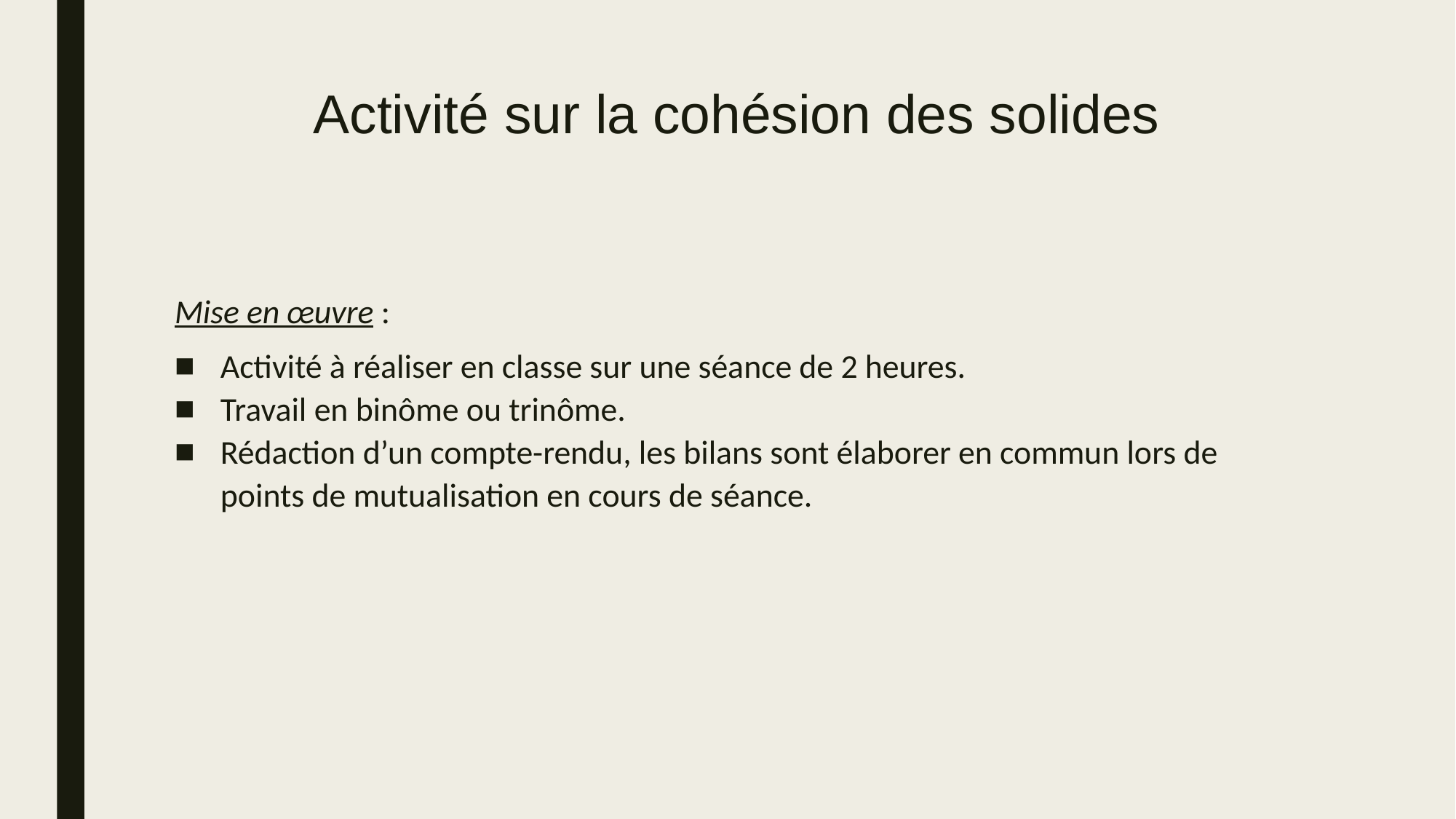

# Activité sur la cohésion des solides
Mise en œuvre :
Activité à réaliser en classe sur une séance de 2 heures.
Travail en binôme ou trinôme.
Rédaction d’un compte-rendu, les bilans sont élaborer en commun lors de points de mutualisation en cours de séance.